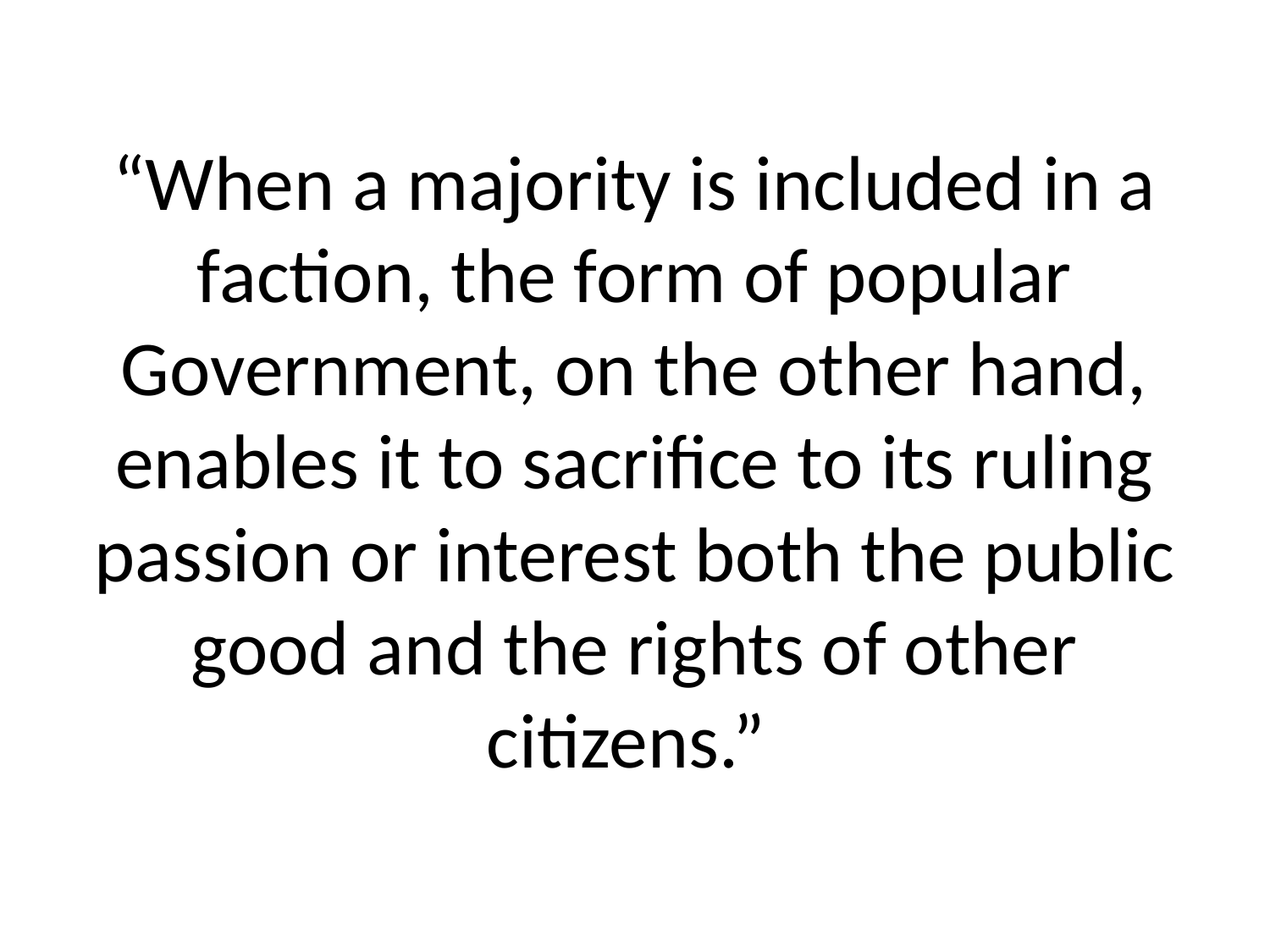

# “When a majority is included in a faction, the form of popular Government, on the other hand, enables it to sacrifice to its ruling passion or interest both the public good and the rights of other citizens.”